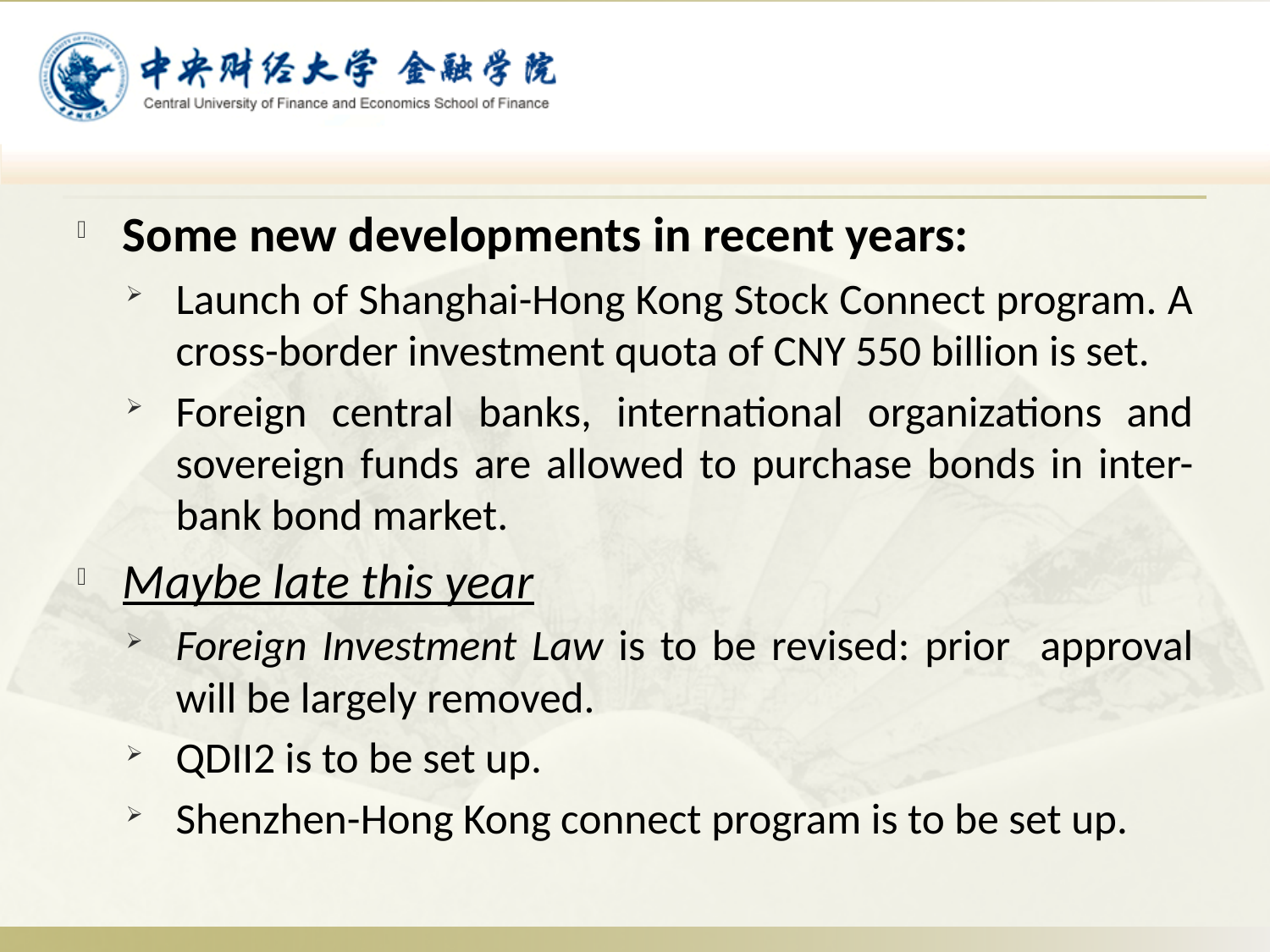

Some new developments in recent years:
Launch of Shanghai-Hong Kong Stock Connect program. A cross-border investment quota of CNY 550 billion is set.
Foreign central banks, international organizations and sovereign funds are allowed to purchase bonds in inter-bank bond market.
Maybe late this year
Foreign Investment Law is to be revised: prior  approval will be largely removed.
QDII2 is to be set up.
Shenzhen-Hong Kong connect program is to be set up.